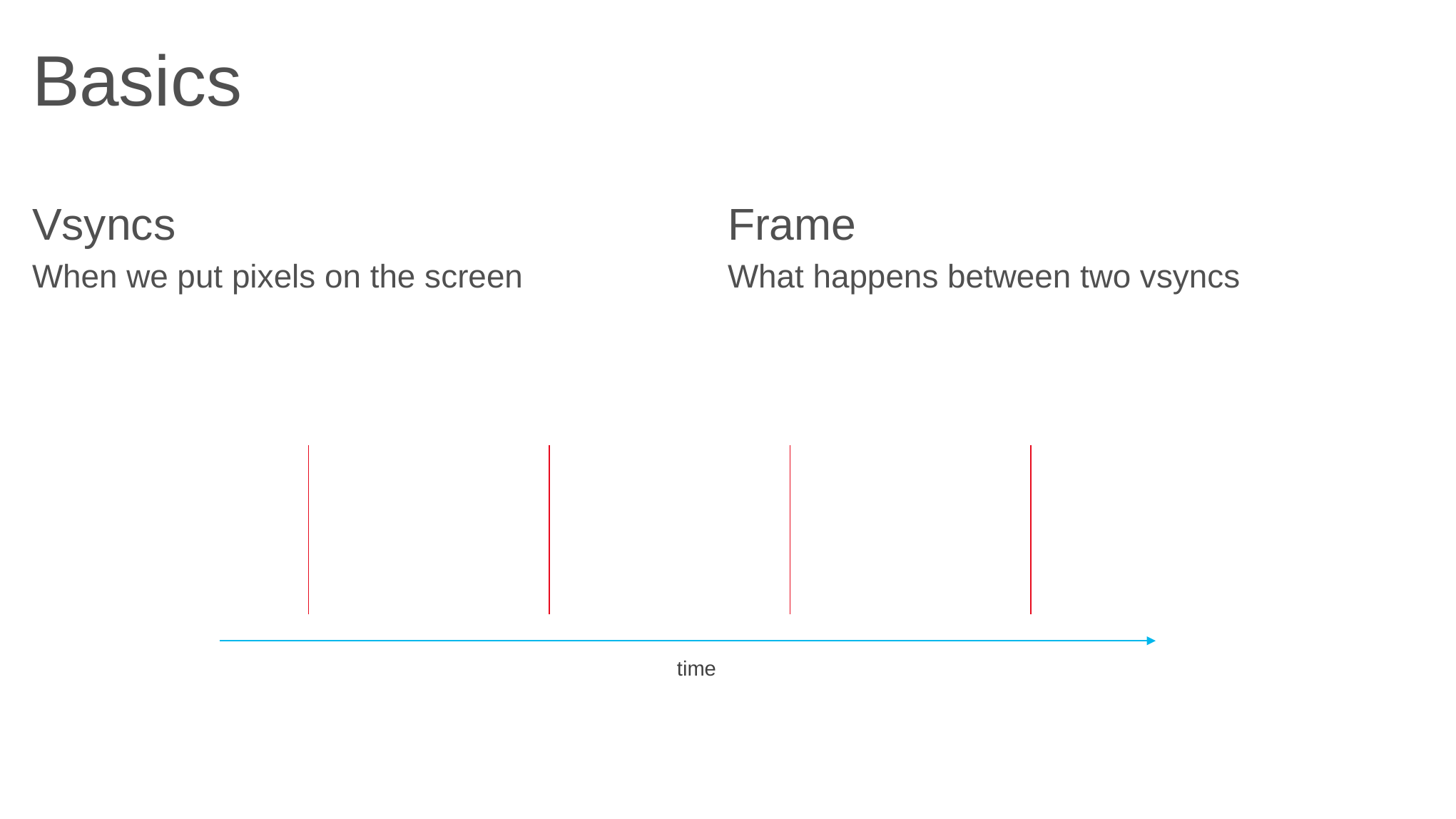

# Basics
Vsyncs
When we put pixels on the screen

Frame
What happens between two vsyncs
time